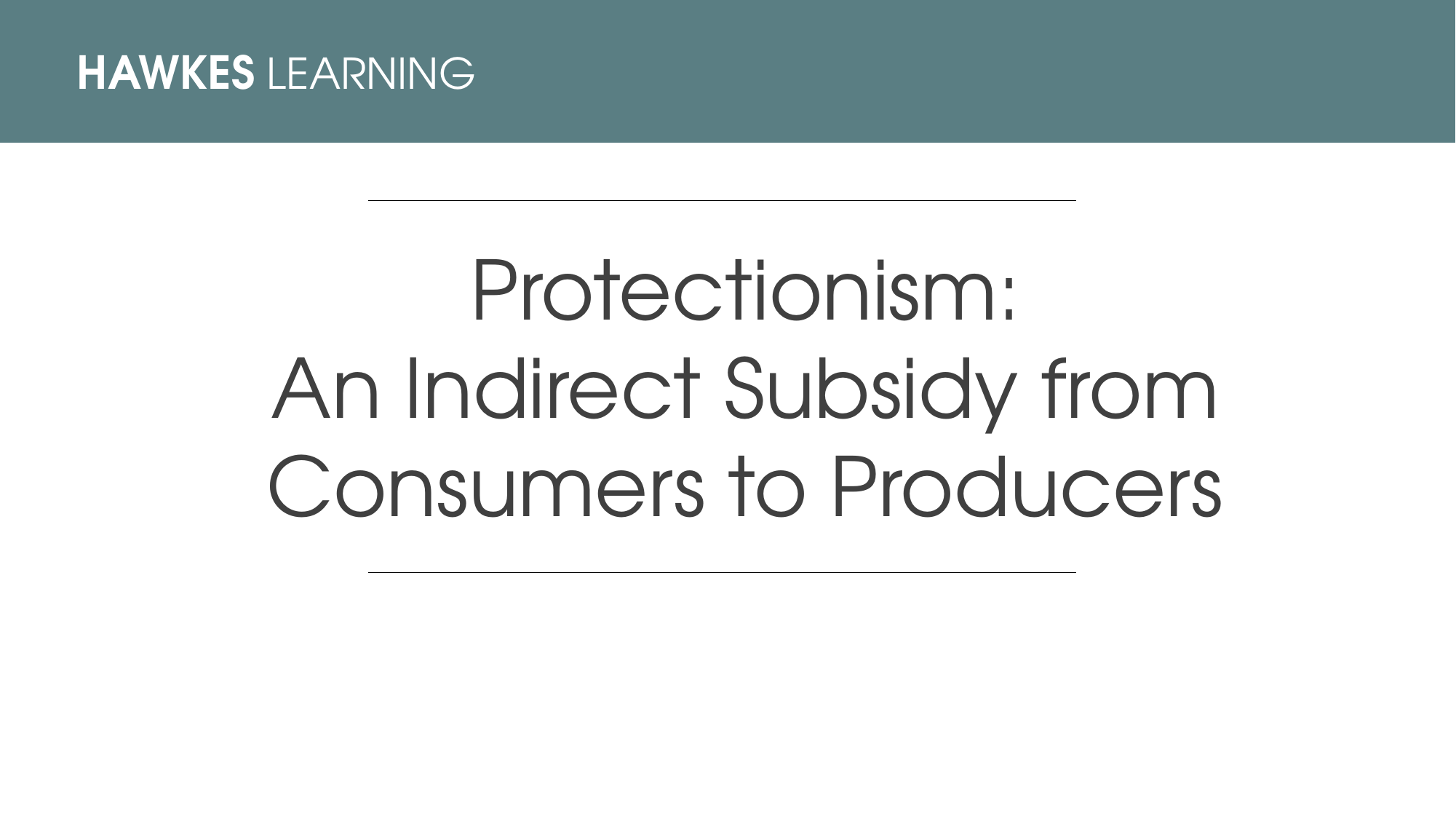

HAWKES LEARNING
Protectionism:
An Indirect Subsidy from Consumers to Producers